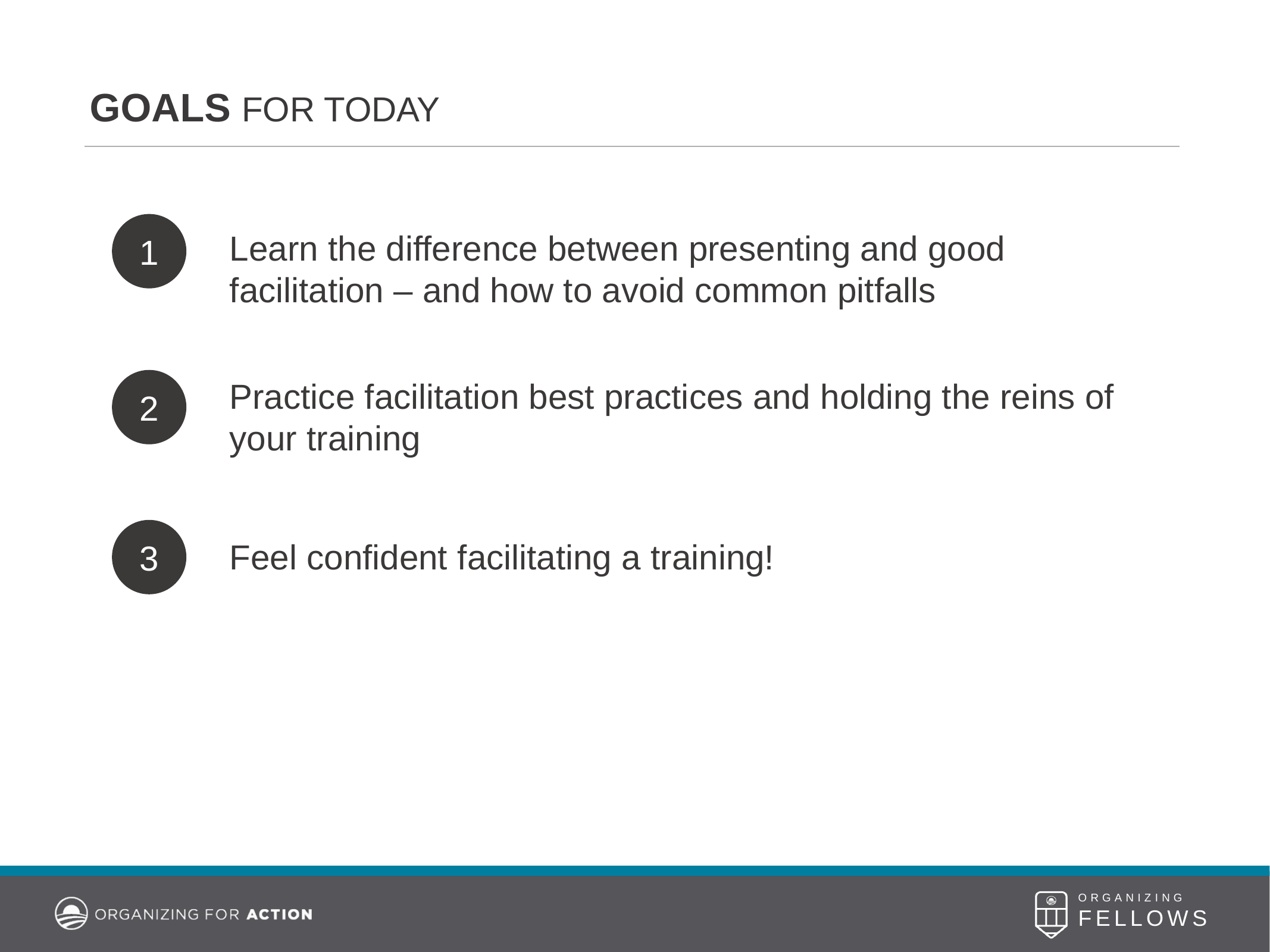

GOALS FOR TODAY
1
Learn the difference between presenting and good facilitation – and how to avoid common pitfalls
2
Practice facilitation best practices and holding the reins of your training
3
Feel confident facilitating a training!